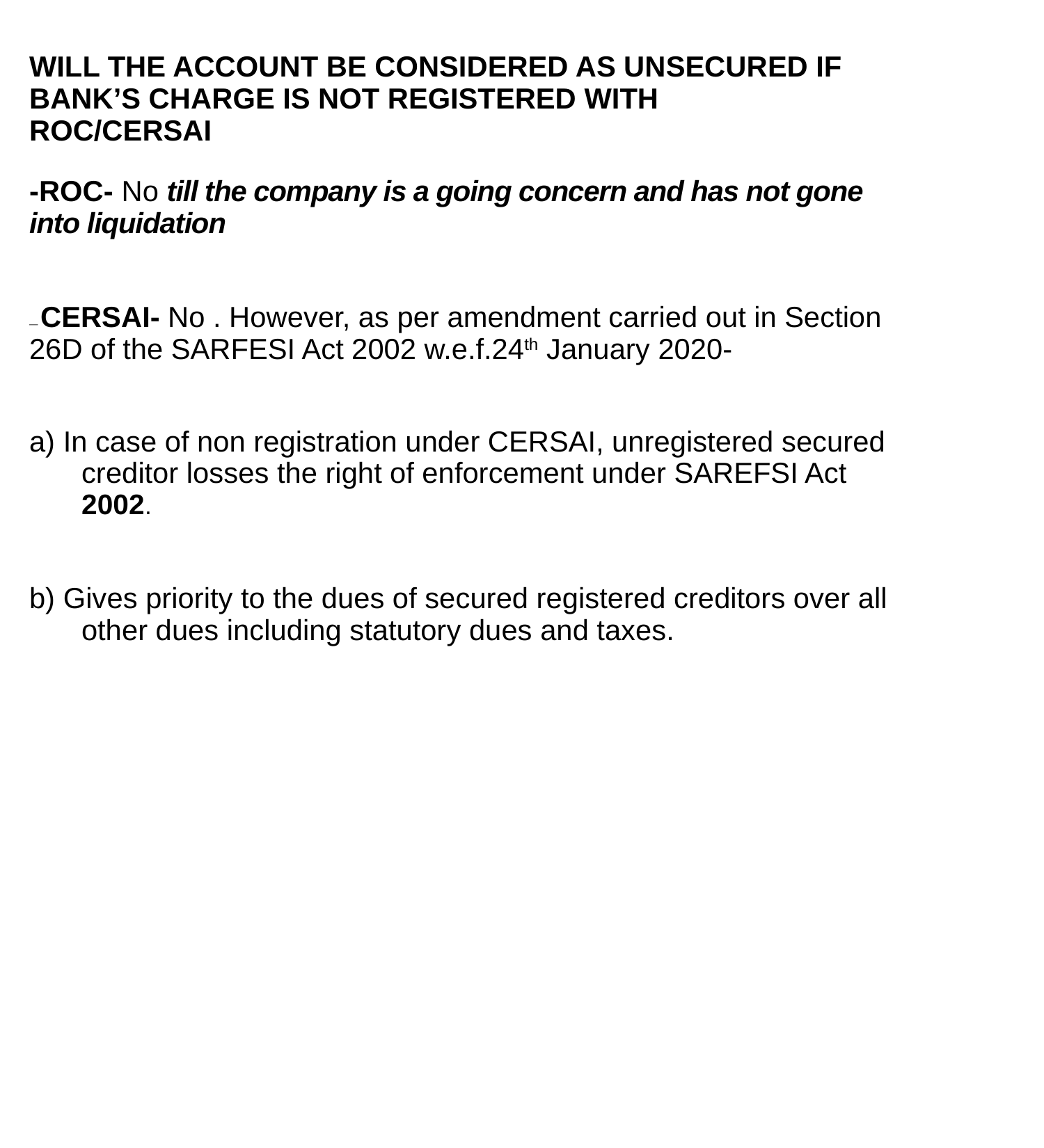

WILL THE ACCOUNT BE CONSIDERED AS UNSECURED IF BANK’S CHARGE IS NOT REGISTERED WITH ROC/CERSAI
-ROC- No till the company is a going concern and has not gone into liquidation
— CERSAI- No . However, as per amendment carried out in Section 26D of the SARFESI Act 2002 w.e.f.24th January 2020-
a) In case of non registration under CERSAI, unregistered secured creditor losses the right of enforcement under SAREFSI Act 2002.
b) Gives priority to the dues of secured registered creditors over all other dues including statutory dues and taxes.